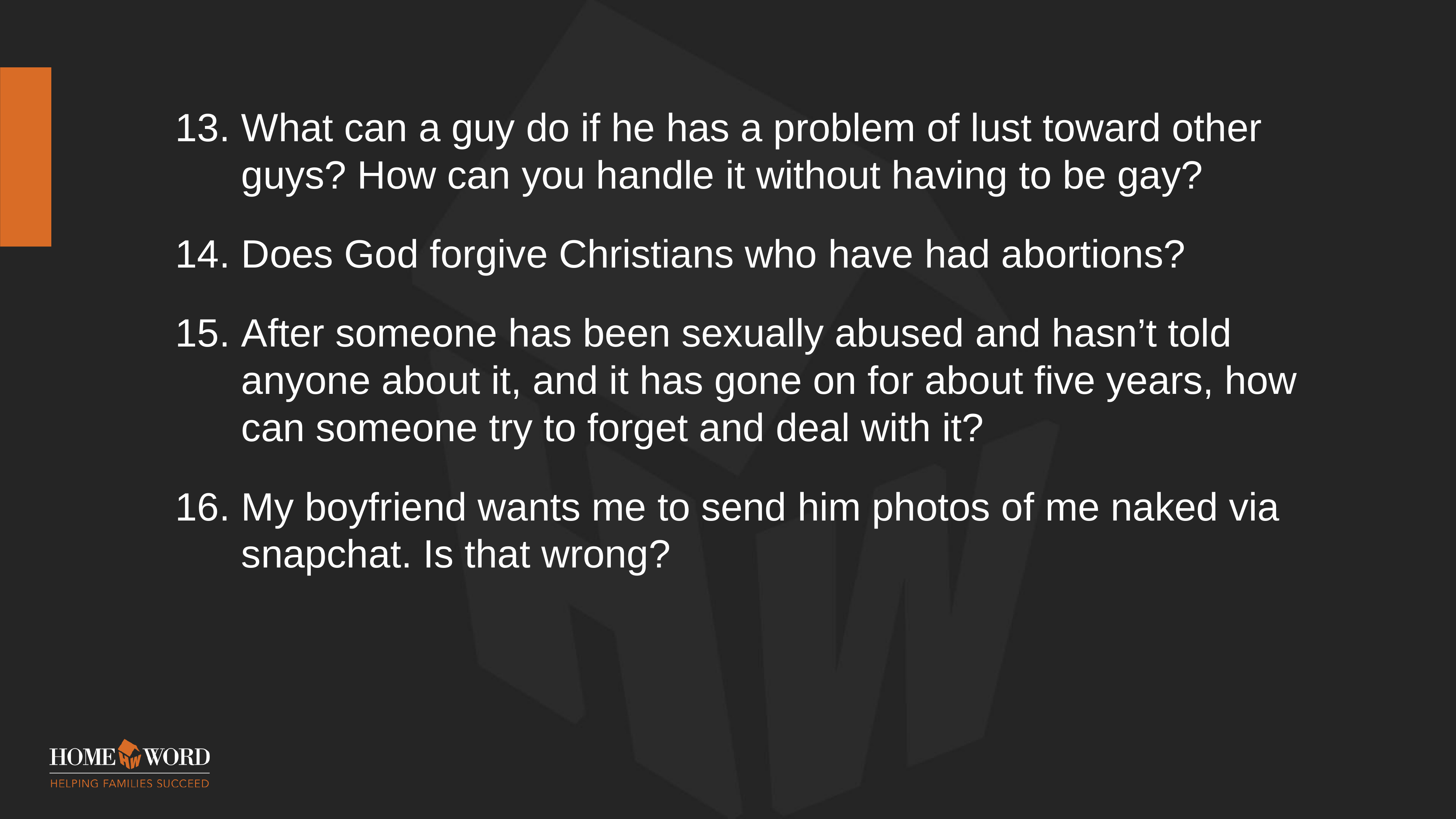

What can a guy do if he has a problem of lust toward other guys? How can you handle it without having to be gay?
Does God forgive Christians who have had abortions?
After someone has been sexually abused and hasn’t told anyone about it, and it has gone on for about five years, how can someone try to forget and deal with it?
My boyfriend wants me to send him photos of me naked via snapchat. Is that wrong?